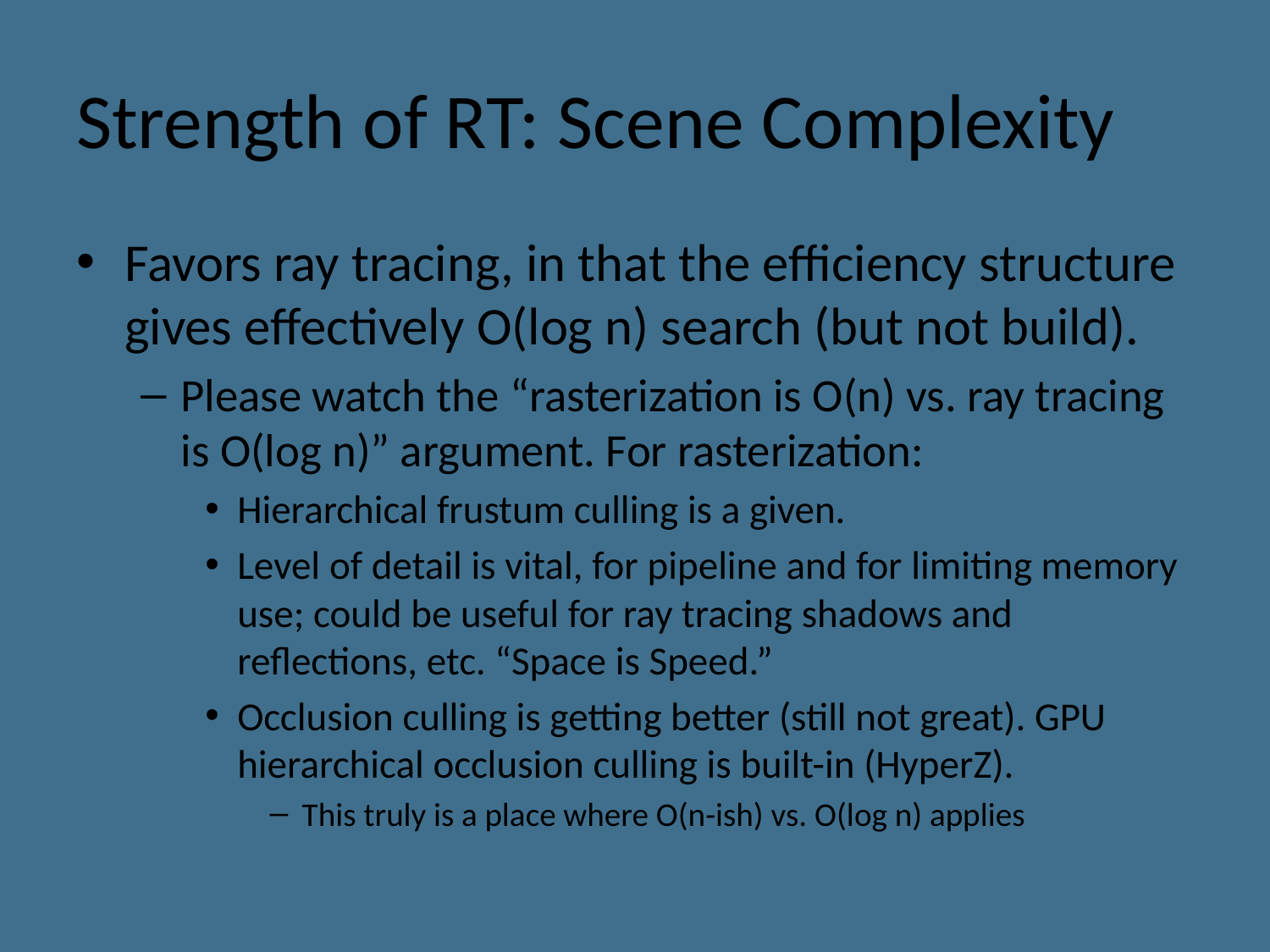

# Strength of RT: Scene Complexity
Favors ray tracing, in that the efficiency structure gives effectively O(log n) search (but not build).
Please watch the “rasterization is O(n) vs. ray tracing is O(log n)” argument. For rasterization:
Hierarchical frustum culling is a given.
Level of detail is vital, for pipeline and for limiting memory use; could be useful for ray tracing shadows and reflections, etc. “Space is Speed.”
Occlusion culling is getting better (still not great). GPU hierarchical occlusion culling is built-in (HyperZ).
This truly is a place where O(n-ish) vs. O(log n) applies